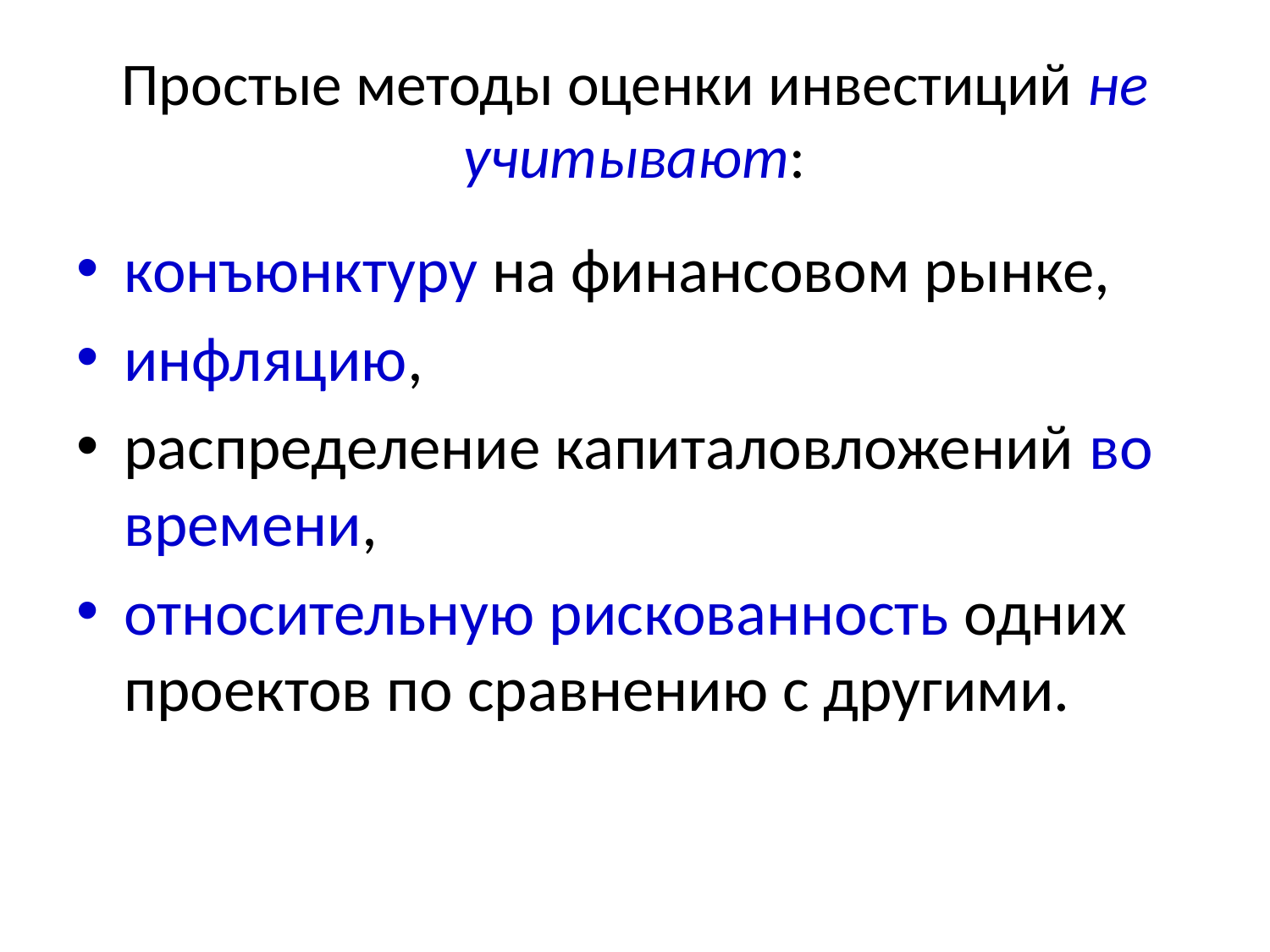

# Простые методы оценки инвестиций не учитывают:
конъюнктуру на финансовом рынке,
инфляцию,
распределение капиталовложений во времени,
относительную рискованность одних проектов по сравнению с другими.